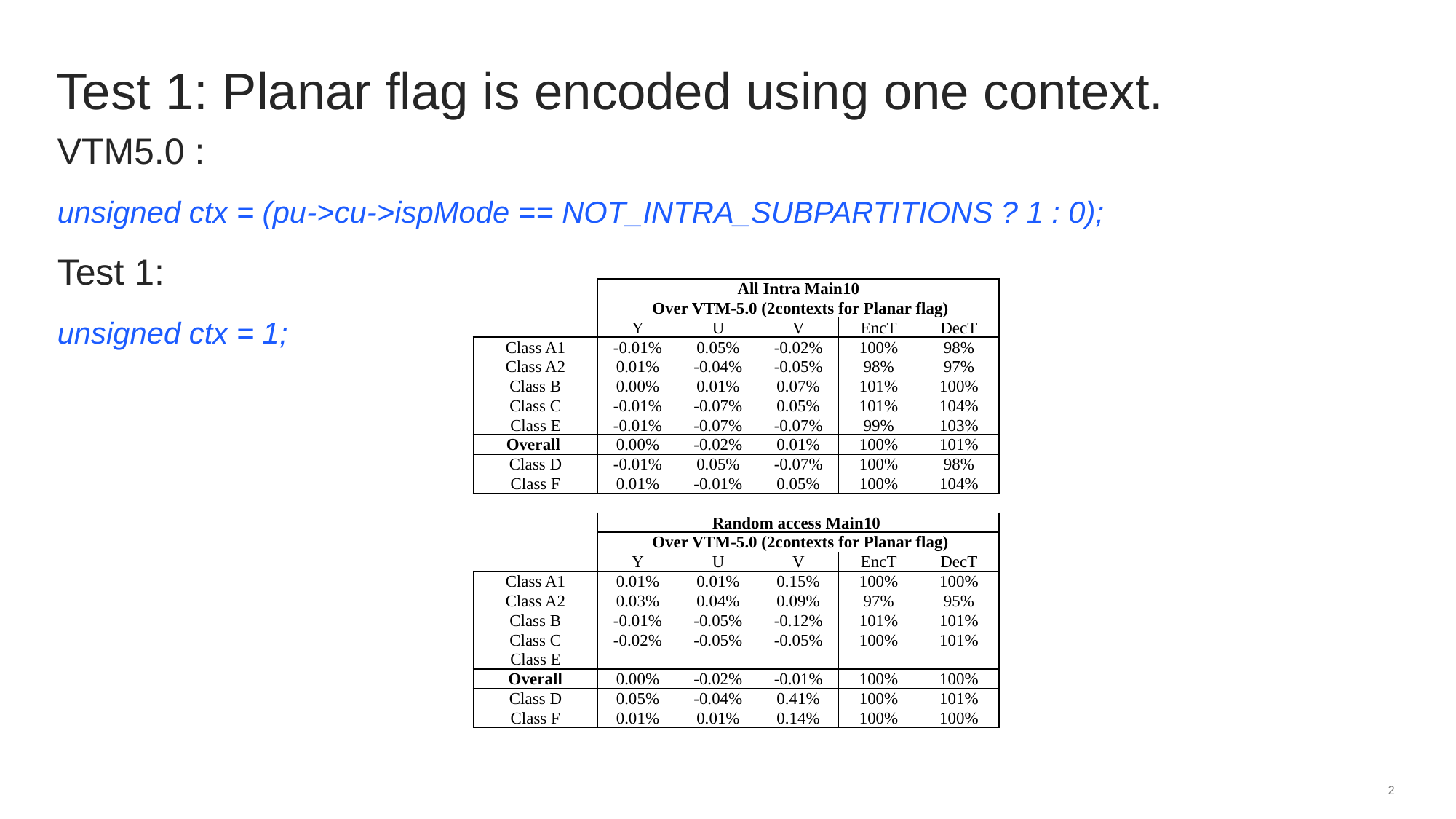

# Test 1: Planar flag is encoded using one context.
VTM5.0 :
unsigned ctx = (pu->cu->ispMode == NOT_INTRA_SUBPARTITIONS ? 1 : 0);
Test 1:
unsigned ctx = 1;
|  | All Intra Main10 |  |  |  |  |
| --- | --- | --- | --- | --- | --- |
|  | Over VTM-5.0 (2contexts for Planar flag) |  |  |  |  |
|  | Y | U | V | EncT | DecT |
| Class A1 | -0.01% | 0.05% | -0.02% | 100% | 98% |
| Class A2 | 0.01% | -0.04% | -0.05% | 98% | 97% |
| Class B | 0.00% | 0.01% | 0.07% | 101% | 100% |
| Class C | -0.01% | -0.07% | 0.05% | 101% | 104% |
| Class E | -0.01% | -0.07% | -0.07% | 99% | 103% |
| Overall | 0.00% | -0.02% | 0.01% | 100% | 101% |
| Class D | -0.01% | 0.05% | -0.07% | 100% | 98% |
| Class F | 0.01% | -0.01% | 0.05% | 100% | 104% |
|  |  |  |  |  |  |
|  | Random access Main10 |  |  |  |  |
|  | Over VTM-5.0 (2contexts for Planar flag) |  |  |  |  |
|  | Y | U | V | EncT | DecT |
| Class A1 | 0.01% | 0.01% | 0.15% | 100% | 100% |
| Class A2 | 0.03% | 0.04% | 0.09% | 97% | 95% |
| Class B | -0.01% | -0.05% | -0.12% | 101% | 101% |
| Class C | -0.02% | -0.05% | -0.05% | 100% | 101% |
| Class E |  |  |  |  |  |
| Overall | 0.00% | -0.02% | -0.01% | 100% | 100% |
| Class D | 0.05% | -0.04% | 0.41% | 100% | 101% |
| Class F | 0.01% | 0.01% | 0.14% | 100% | 100% |